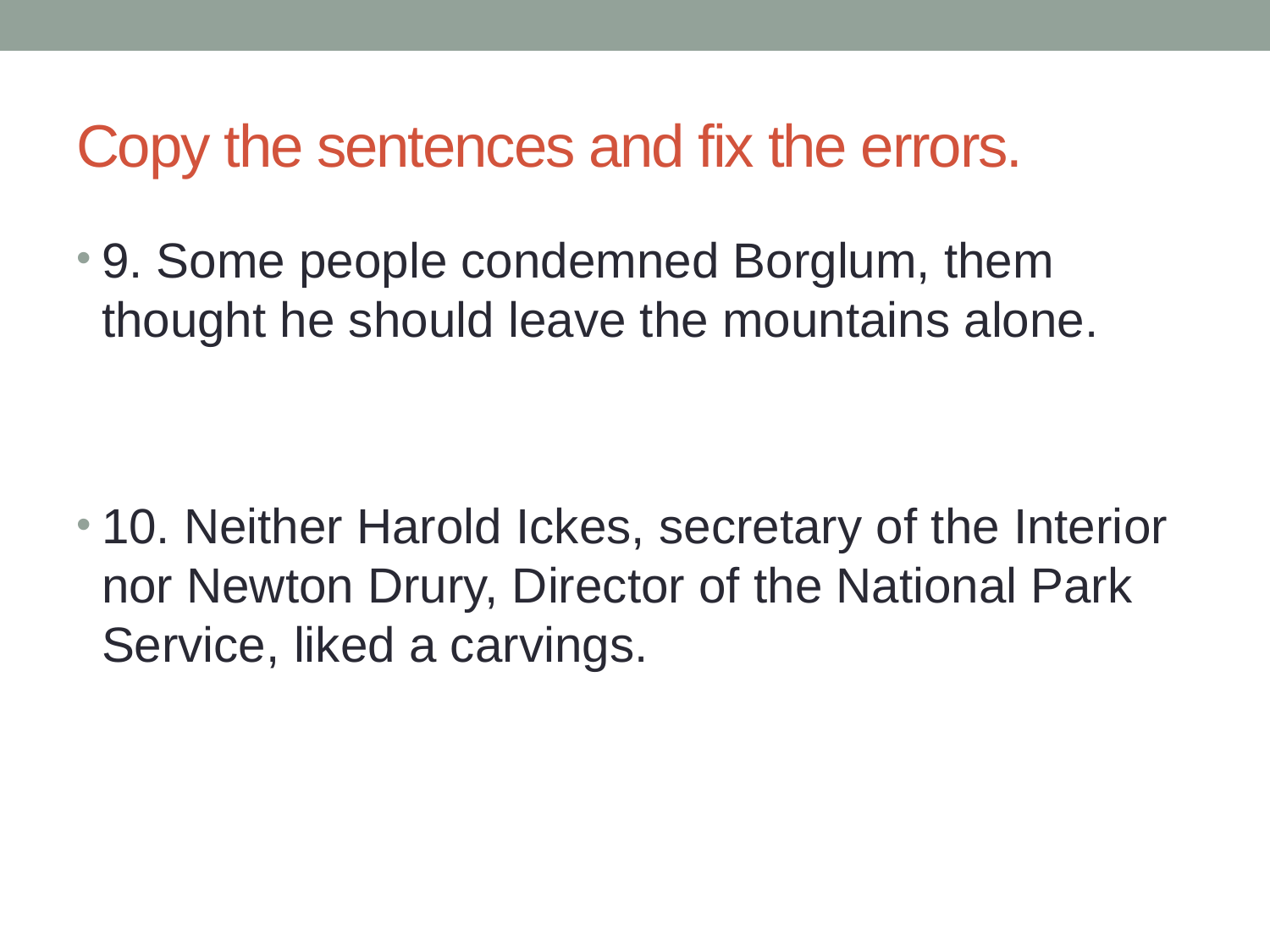

# Copy the sentences and fix the errors.
9. Some people condemned Borglum, them thought he should leave the mountains alone.

10. Neither Harold Ickes, secretary of the Interior nor Newton Drury, Director of the National Park Service, liked a carvings.